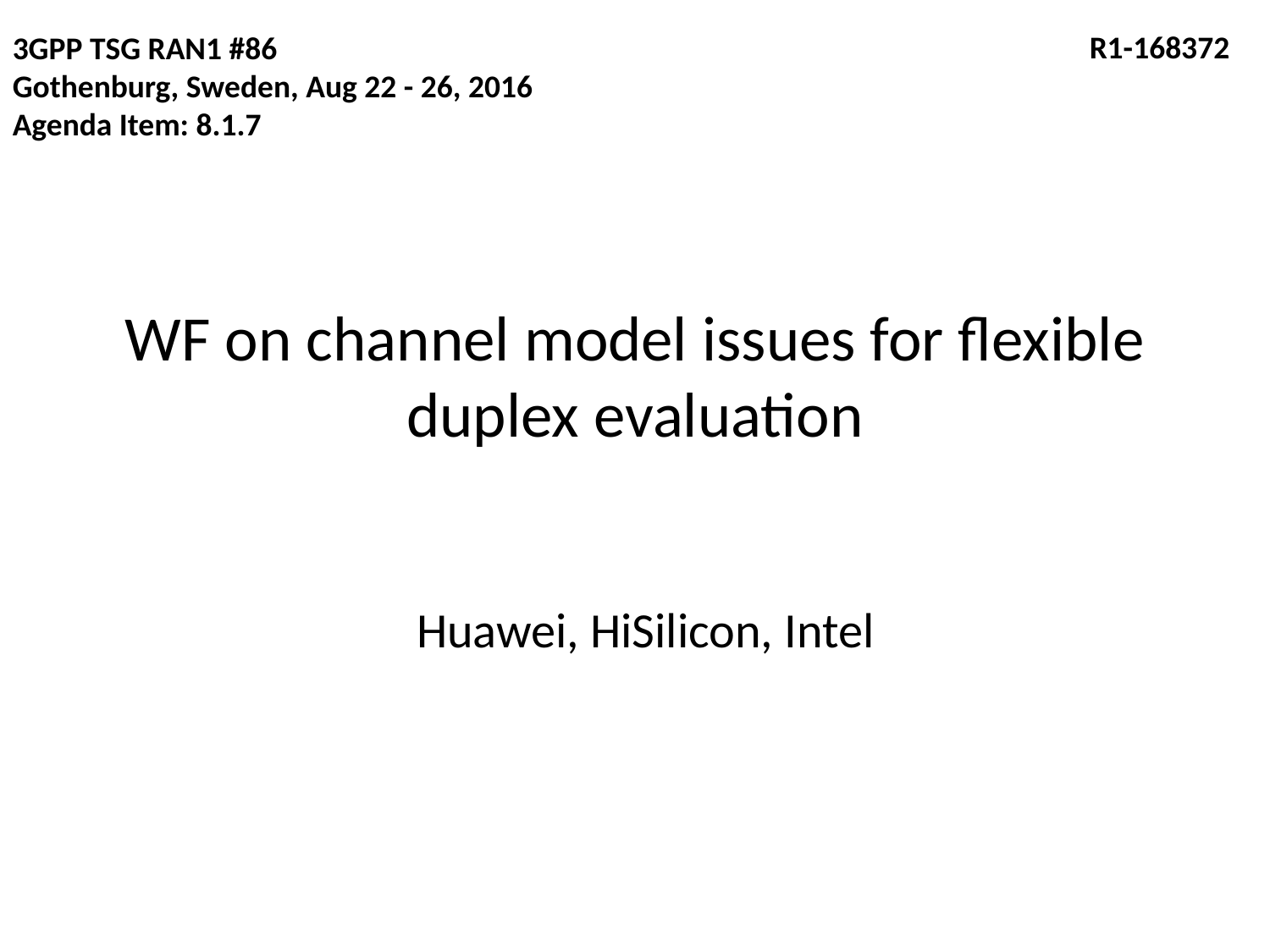

3GPP TSG RAN1 #86
Gothenburg, Sweden, Aug 22 - 26, 2016
Agenda Item: 8.1.7

 R1-168372
# WF on channel model issues for flexible duplex evaluation
Huawei, HiSilicon, Intel